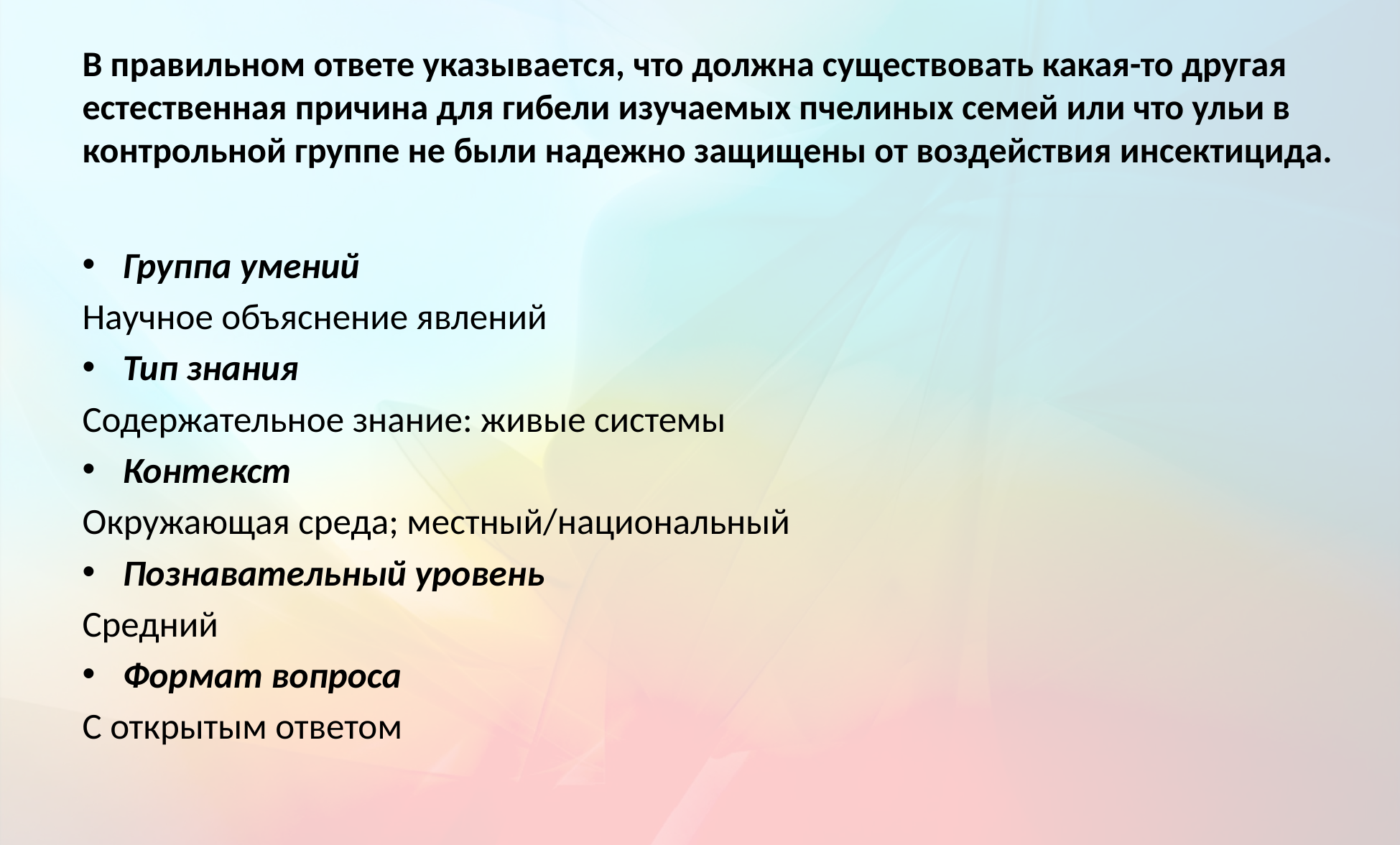

# В правильном ответе указывается, что должна существовать какая-то другая естественная причина для гибели изучаемых пчелиных семей или что ульи в контрольной группе не были надежно защищены от воздействия инсектицида.
Группа умений
Научное объяснение явлений
Тип знания
Содержательное знание: живые системы
Контекст
Окружающая среда; местный/национальный
Познавательный уровень
Средний
Формат вопроса
С открытым ответом